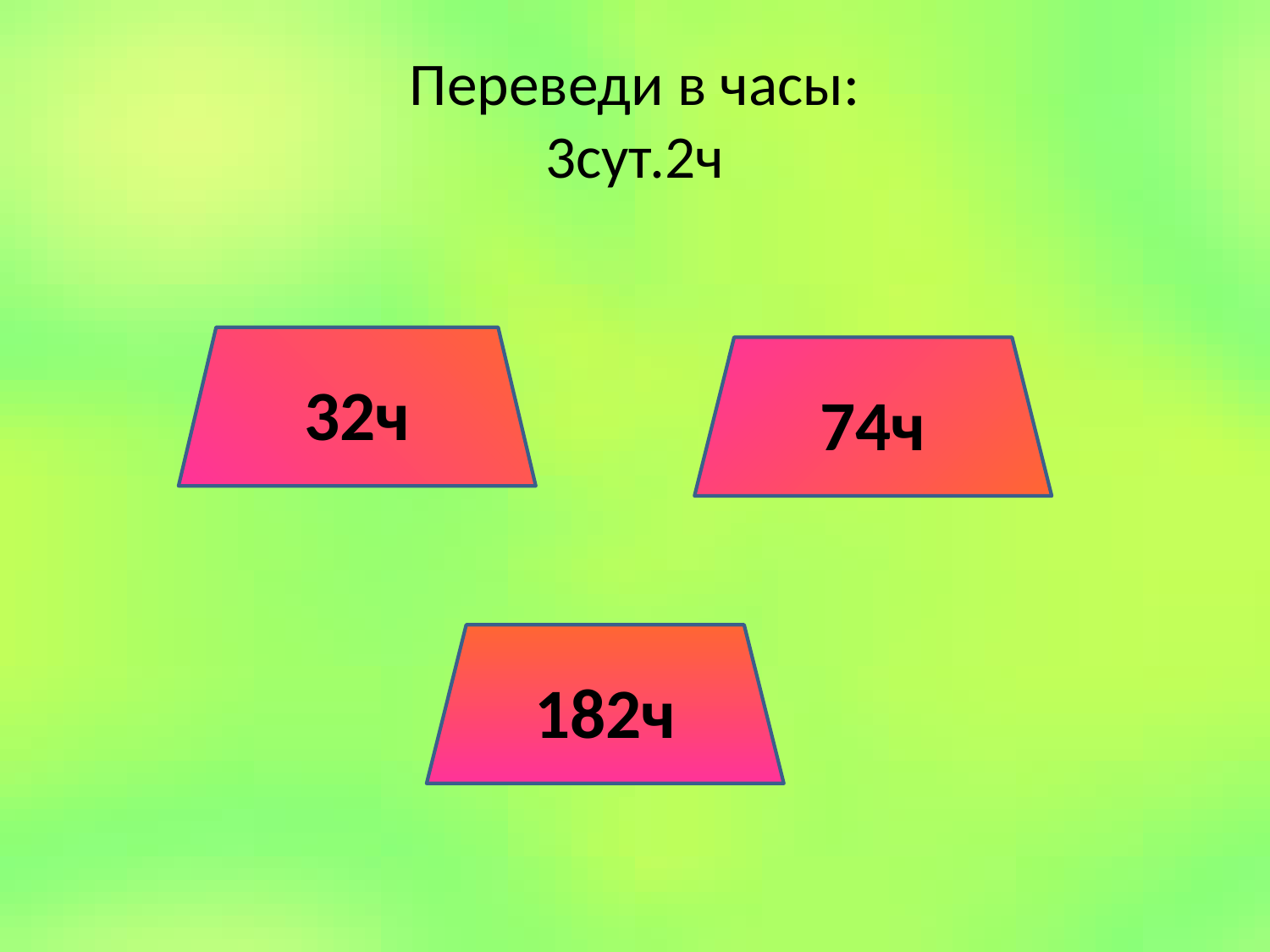

# Переведи в часы: 3сут.2ч
32ч
74ч
182ч